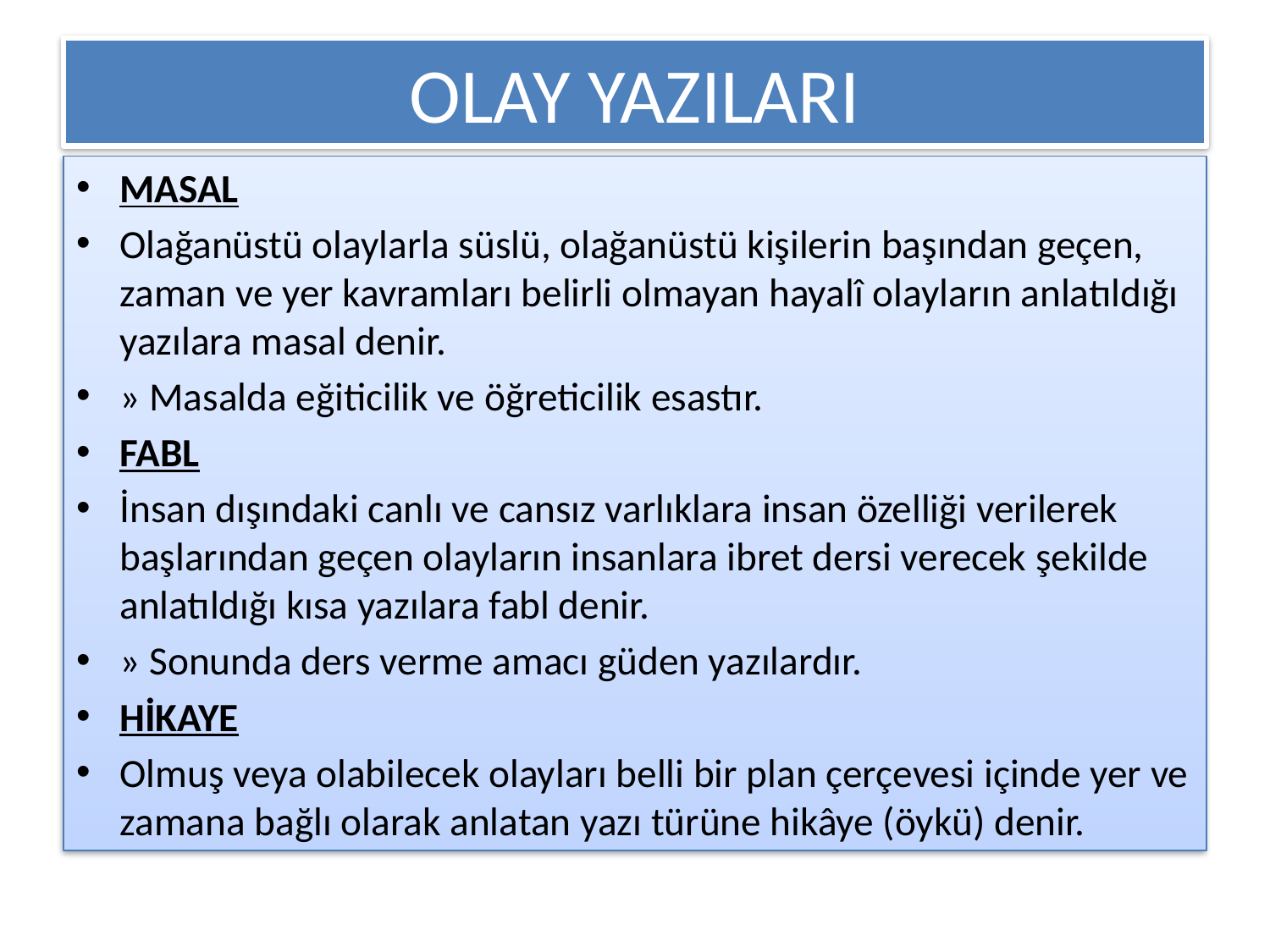

# OLAY YAZILARI
MASAL
Olağanüstü olaylarla süslü, olağanüstü kişilerin başından geçen, zaman ve yer kavramları belirli olmayan hayalî olayların anlatıldığı yazılara masal denir.
» Masalda eğiticilik ve öğreticilik esastır.
FABL
İnsan dışındaki canlı ve cansız varlıklara insan özelliği verilerek başlarından geçen olayların insanlara ibret dersi verecek şekilde anlatıldığı kısa yazılara fabl denir.
» Sonunda ders verme amacı güden yazılardır.
HİKAYE
Olmuş veya olabilecek olayları belli bir plan çerçevesi içinde yer ve zamana bağlı olarak anlatan yazı türüne hikâye (öykü) denir.